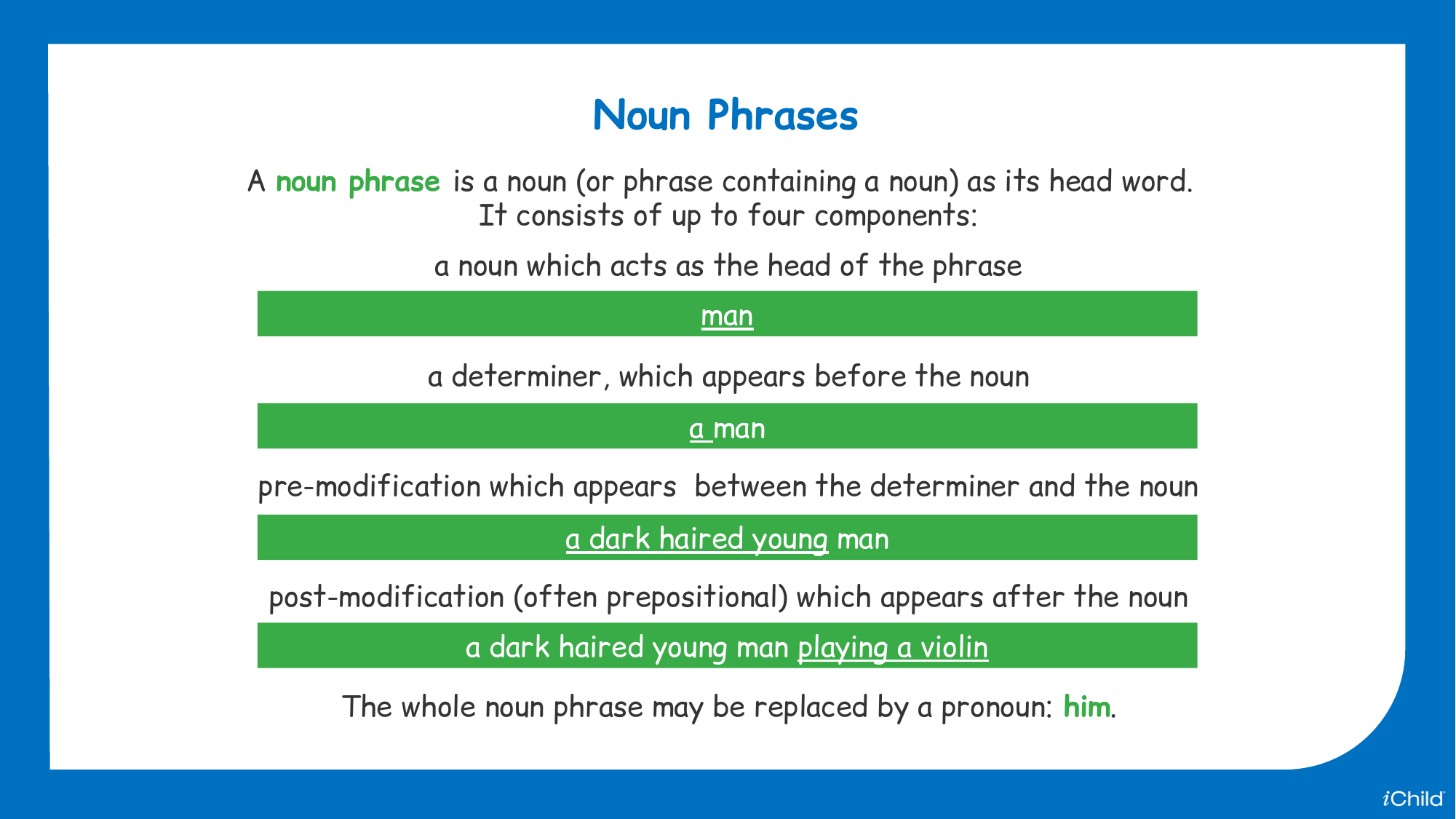

Noun Phrases
A noun phrase is a noun (or phrase containing a noun) as its head word.
It consists of up to four components:
a noun which acts as the head of the phrase
a determiner, which appears before the noun
pre-modification which appears  between the determiner and the noun
post-modification (often prepositional) which appears after the noun
The whole noun phrase may be replaced by a pronoun: him.
man
a man

a dark haired young man
a dark haired young man playing a violin